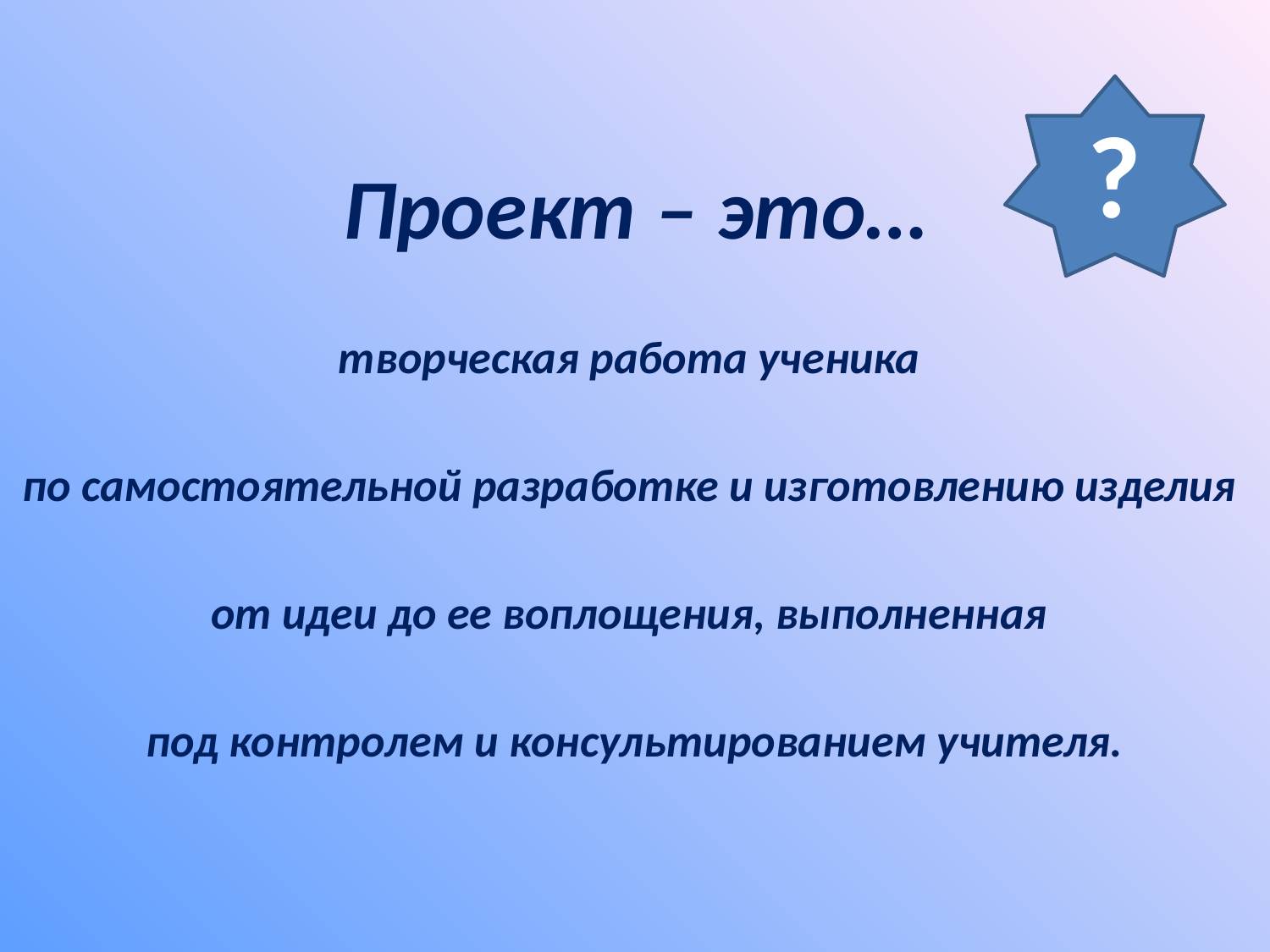

Проект – это…
 творческая работа ученика
по самостоятельной разработке и изготовлению изделия
от идеи до ее воплощения, выполненная
под контролем и консультированием учителя.
?